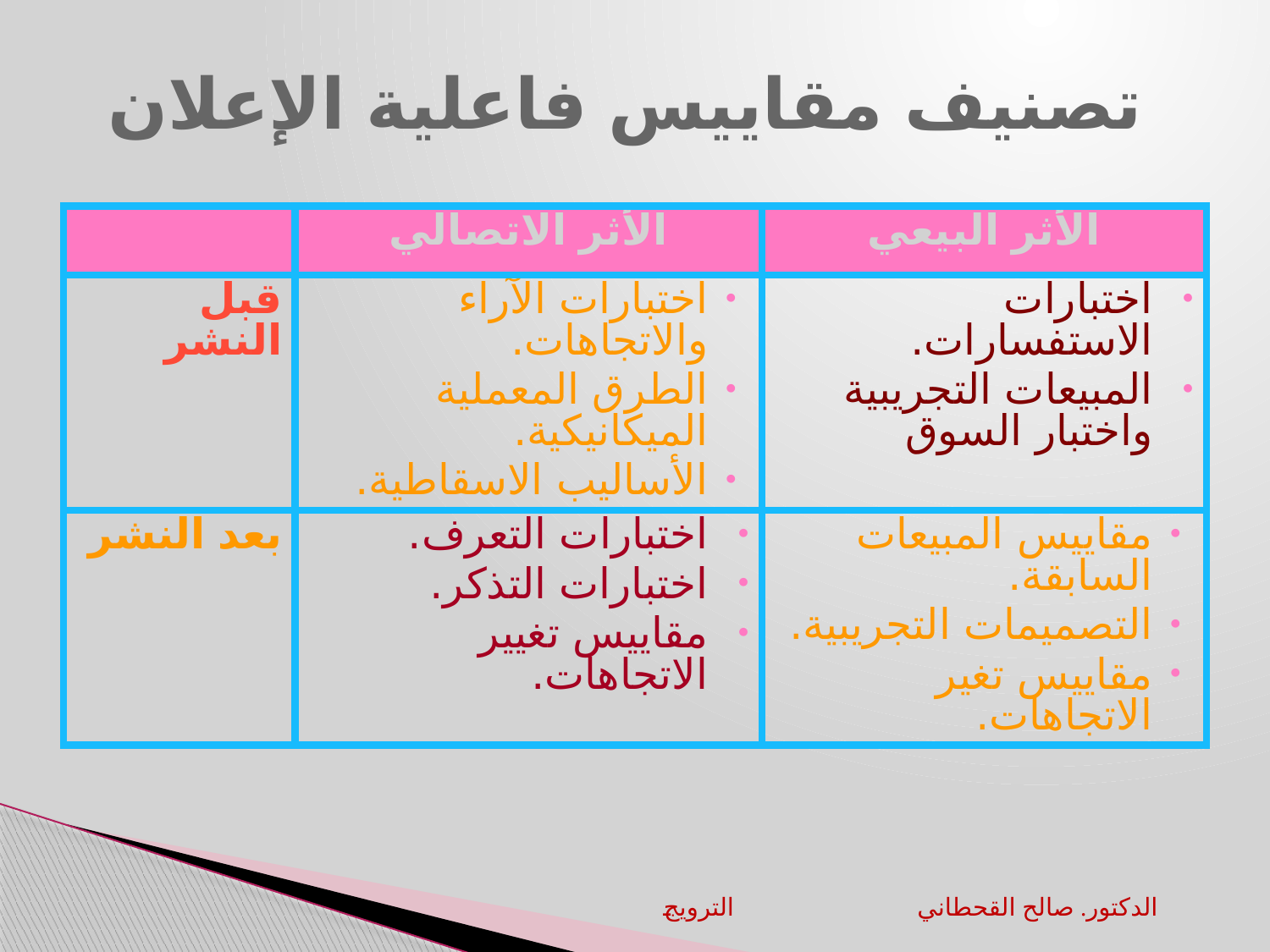

# تصنيف مقاييس فاعلية الإعلان
|  | الأثر الاتصالي | الأثر البيعي |
| --- | --- | --- |
| قبل النشر | اختبارات الآراء والاتجاهات. الطرق المعملية الميكانيكية. الأساليب الاسقاطية. | اختبارات الاستفسارات. المبيعات التجريبية واختبار السوق |
| بعد النشر | اختبارات التعرف. اختبارات التذكر. مقاييس تغيير الاتجاهات. | مقاييس المبيعات السابقة. التصميمات التجريبية. مقاييس تغير الاتجاهات. |
الترويج		الدكتور. صالح القحطاني